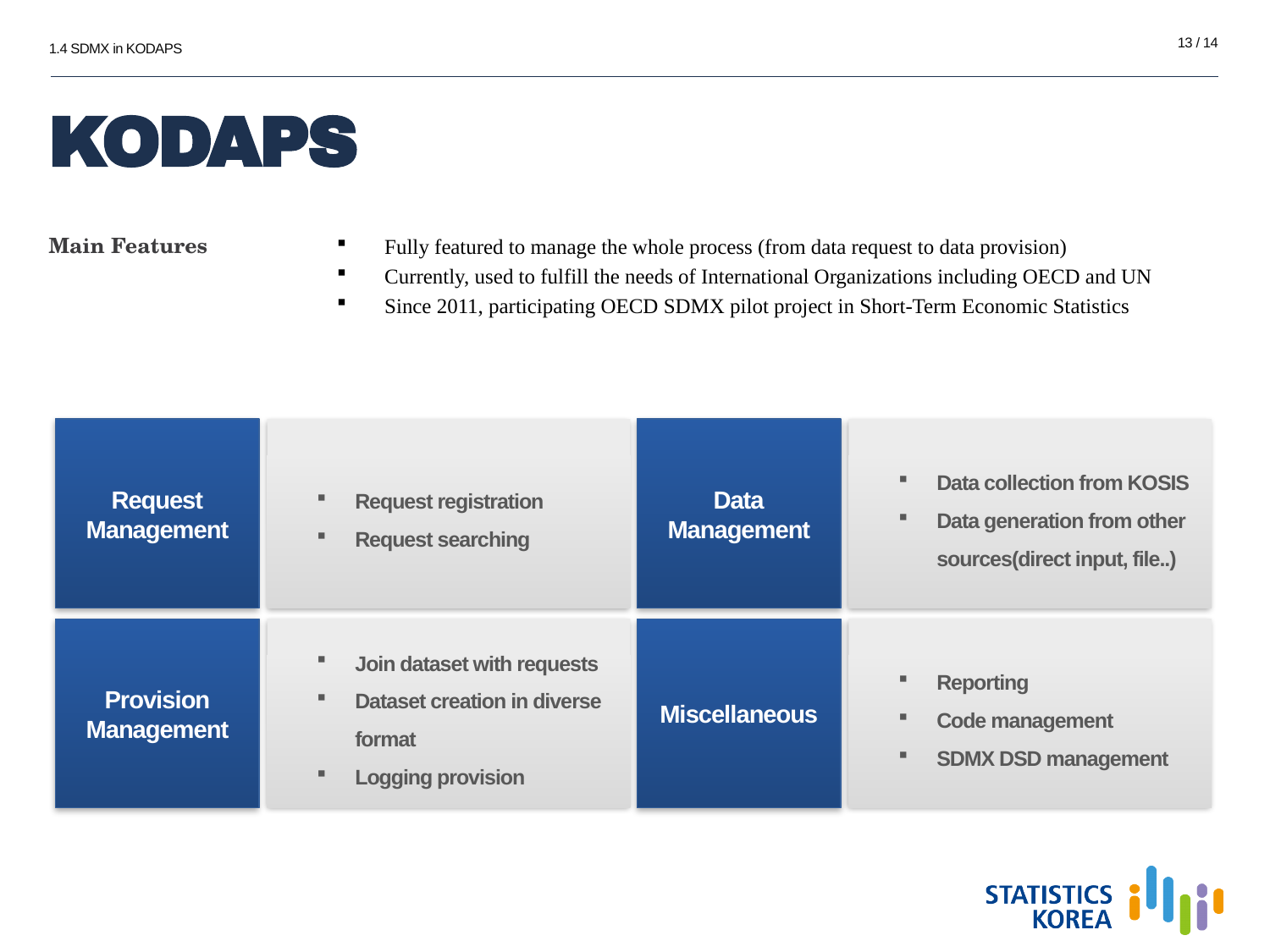

13 / 14
1.4 SDMX in KODAPS
# KODAPS

Fully featured to manage the whole process (from data request to data provision)
Currently, used to fulfill the needs of International Organizations including OECD and UN
Since 2011, participating OECD SDMX pilot project in Short-Term Economic Statistics

Main Features
Request
Management
Request registration
Request searching
Data
Management
Data collection from KOSIS
Data generation from other sources(direct input, file..)
Provision
Management
Join dataset with requests
Dataset creation in diverse format
Logging provision
Miscellaneous
Reporting
Code management
SDMX DSD management